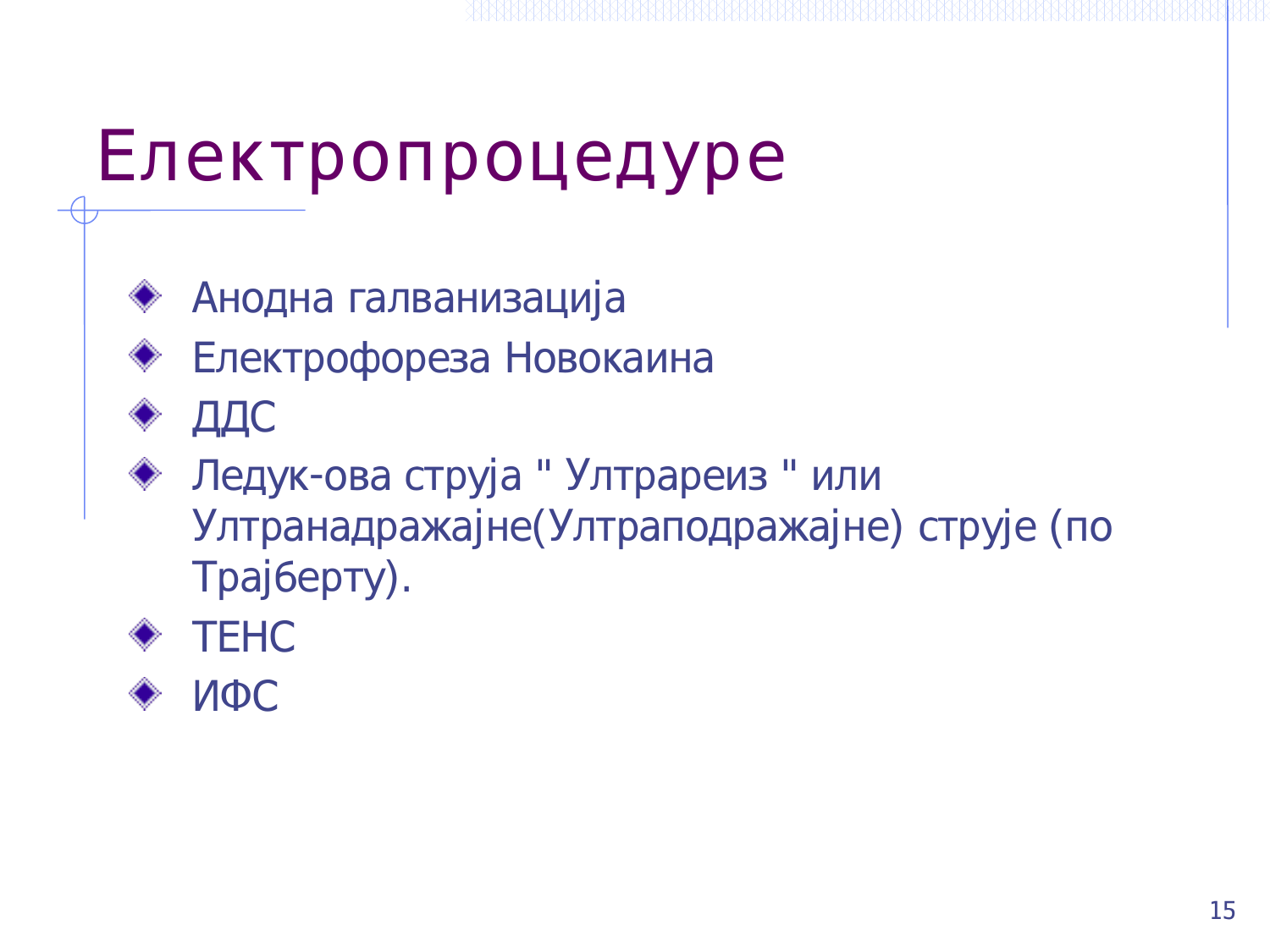

# Електропроцедуре
Анодна галванизација
Електрофореза Новокаина
ДДС
Ледук-ова струја " Ултрареиз " или Ултранадражајне(Ултраподражајне) струје (по Трајберту).
ТЕНС
ИФС
15